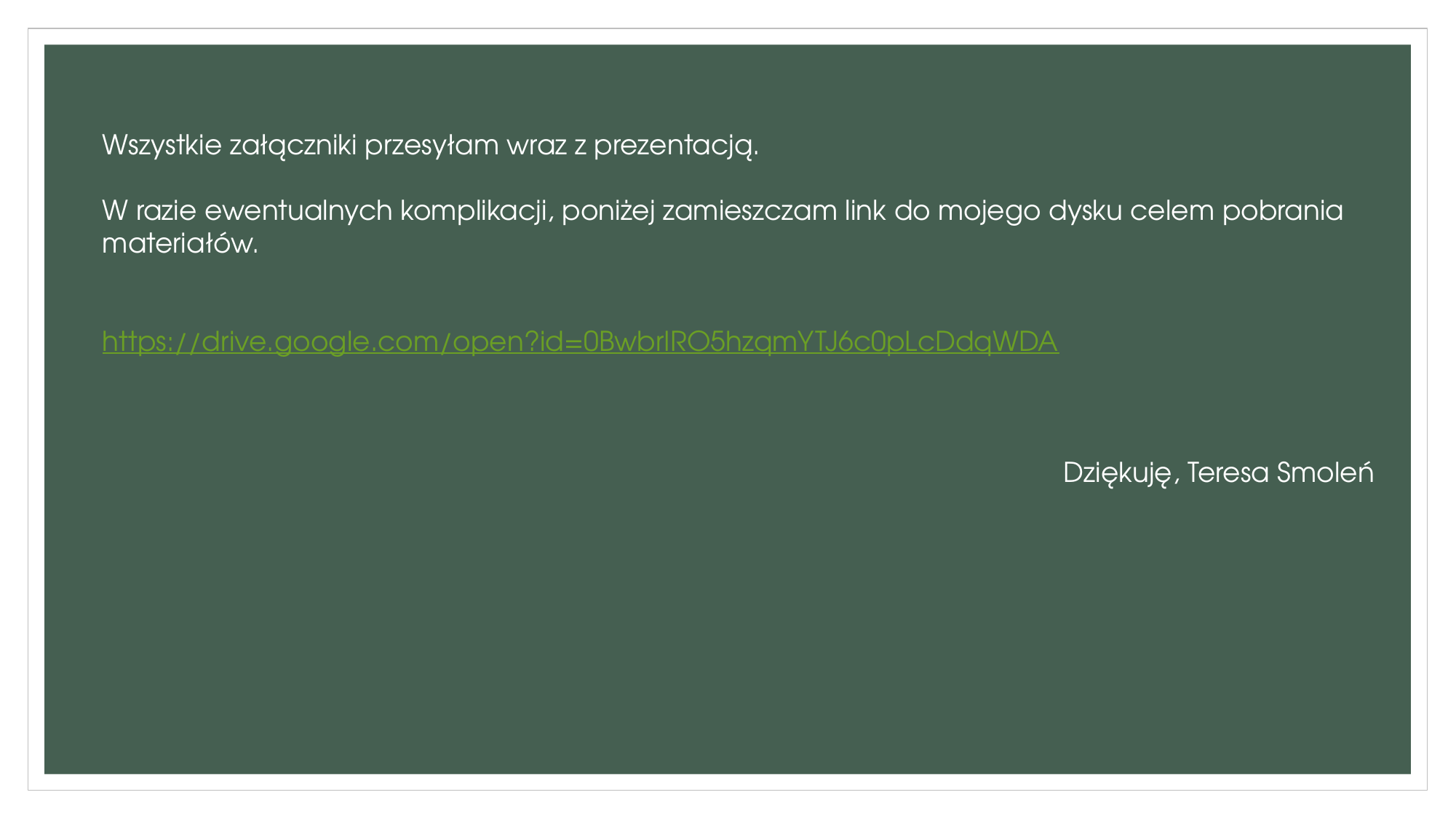

Wszystkie załączniki przesyłam wraz z prezentacją.

W razie ewentualnych komplikacji, poniżej zamieszczam link do mojego dysku celem pobrania materiałów.

https://drive.google.com/open?id=0BwbrIRO5hzqmYTJ6c0pLcDdqWDA

Dziękuję, Teresa Smoleń